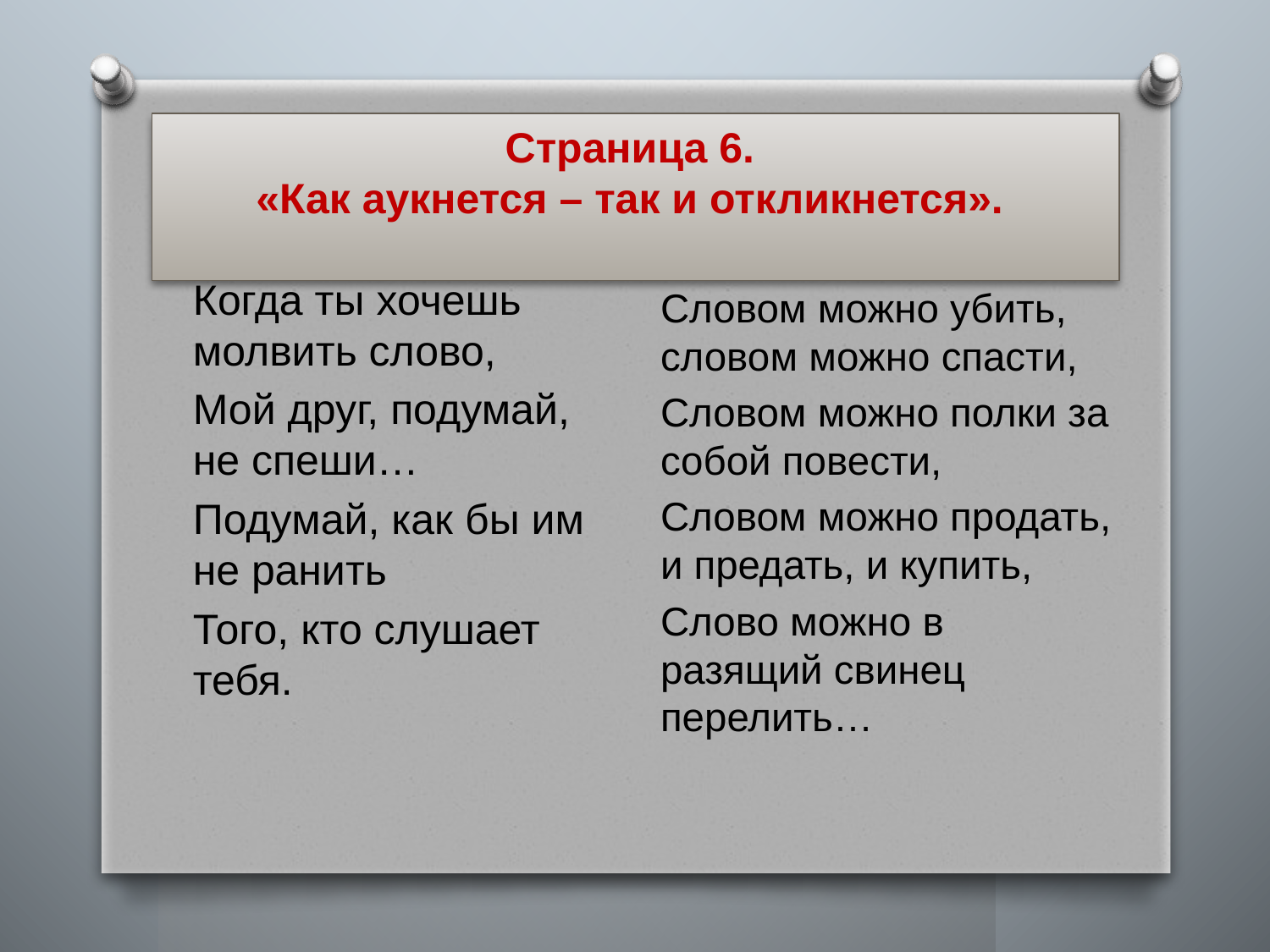

# Страница 6. «Как аукнется – так и откликнется».
Когда ты хочешь молвить слово,
Мой друг, подумай, не спеши…
Подумай, как бы им не ранить
Того, кто слушает тебя.

Словом можно убить, словом можно спасти,
Словом можно полки за собой повести,
Словом можно продать, и предать, и купить,
Слово можно в разящий свинец перелить…